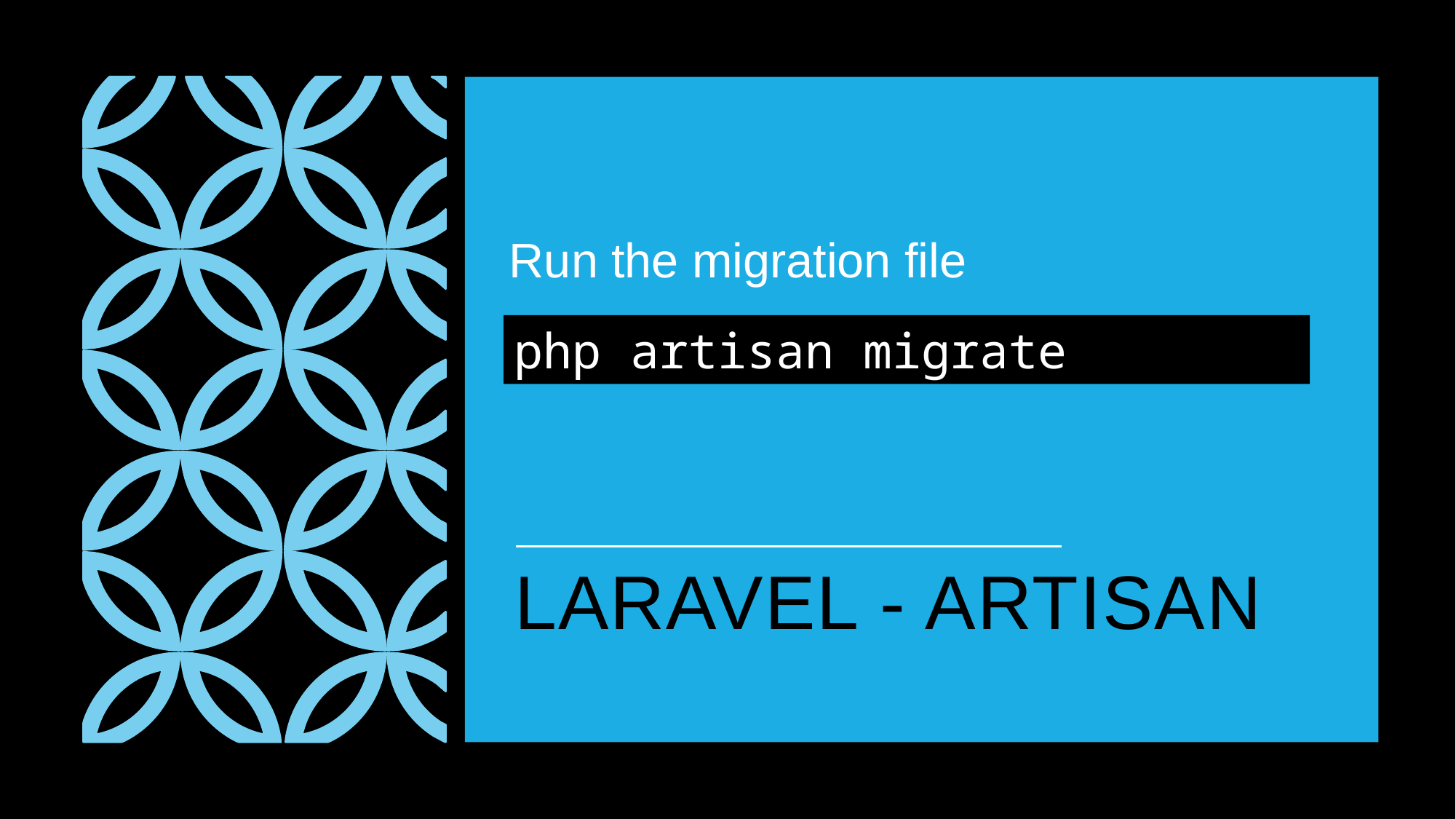

Run the migration file

php artisan migrate
# LARAVEL - ARTISAN